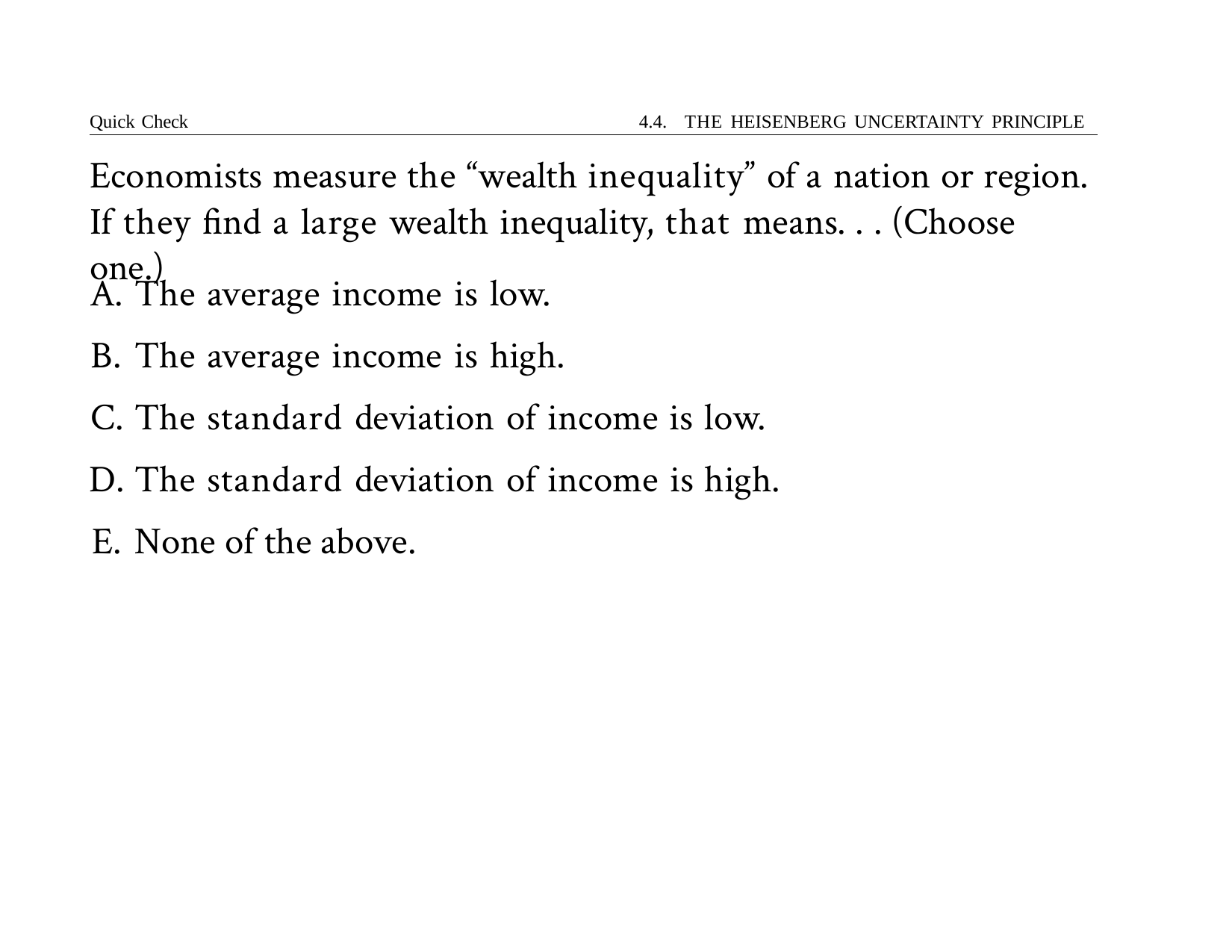

Quick Check	4.4.  THE HEISENBERG UNCERTAINTY PRINCIPLE

# Economists measure the “wealth inequality” of a nation or region. If they find a large wealth inequality, that means. . . (Choose one.)
The average income is low.
The average income is high.
The standard deviation of income is low.
The standard deviation of income is high.
None of the above.